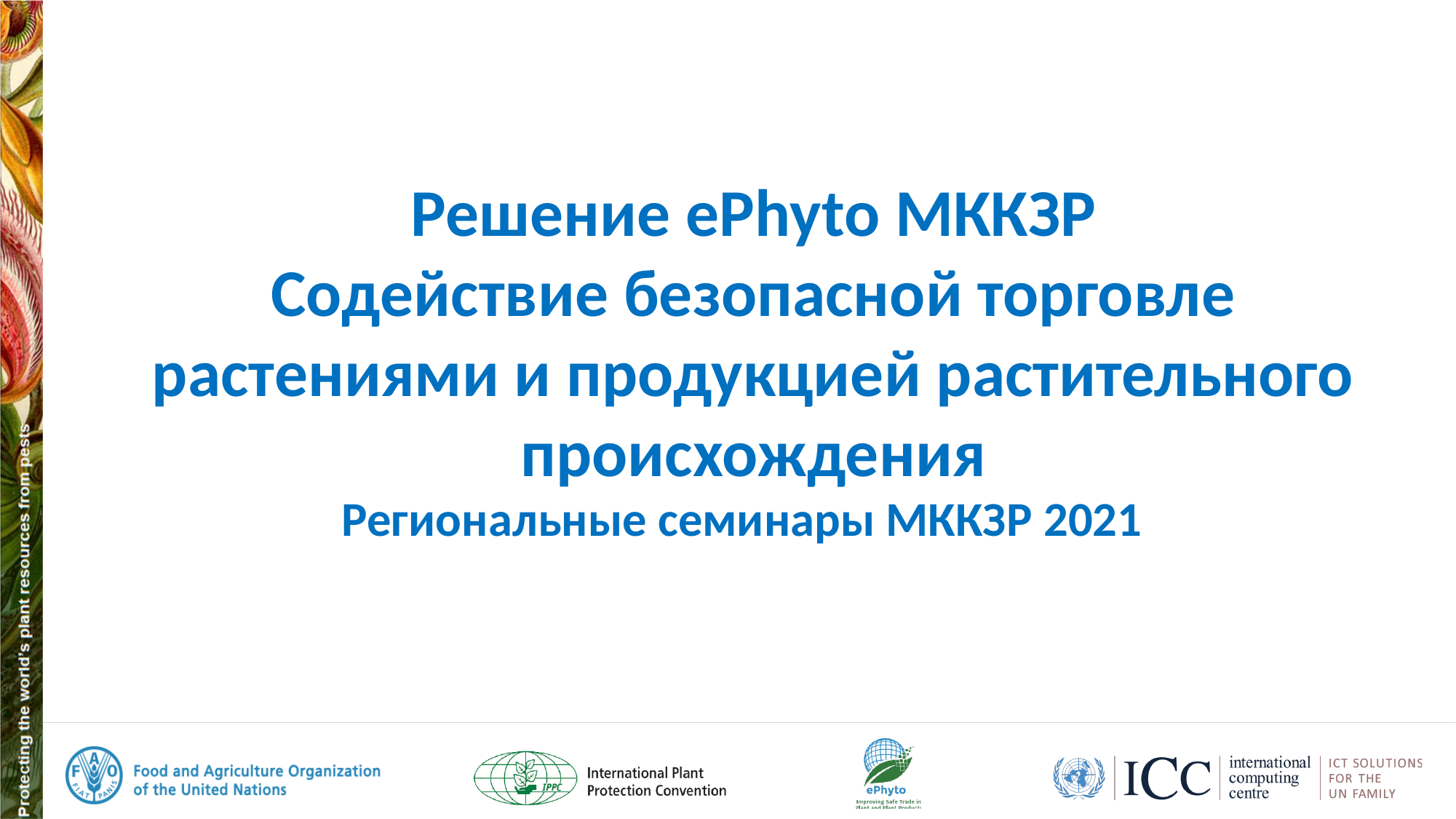

# Решение ePhyto МККЗР Содействие безопасной торговле растениями и продукцией растительного происхождения
Региональные семинары МККЗР 2021